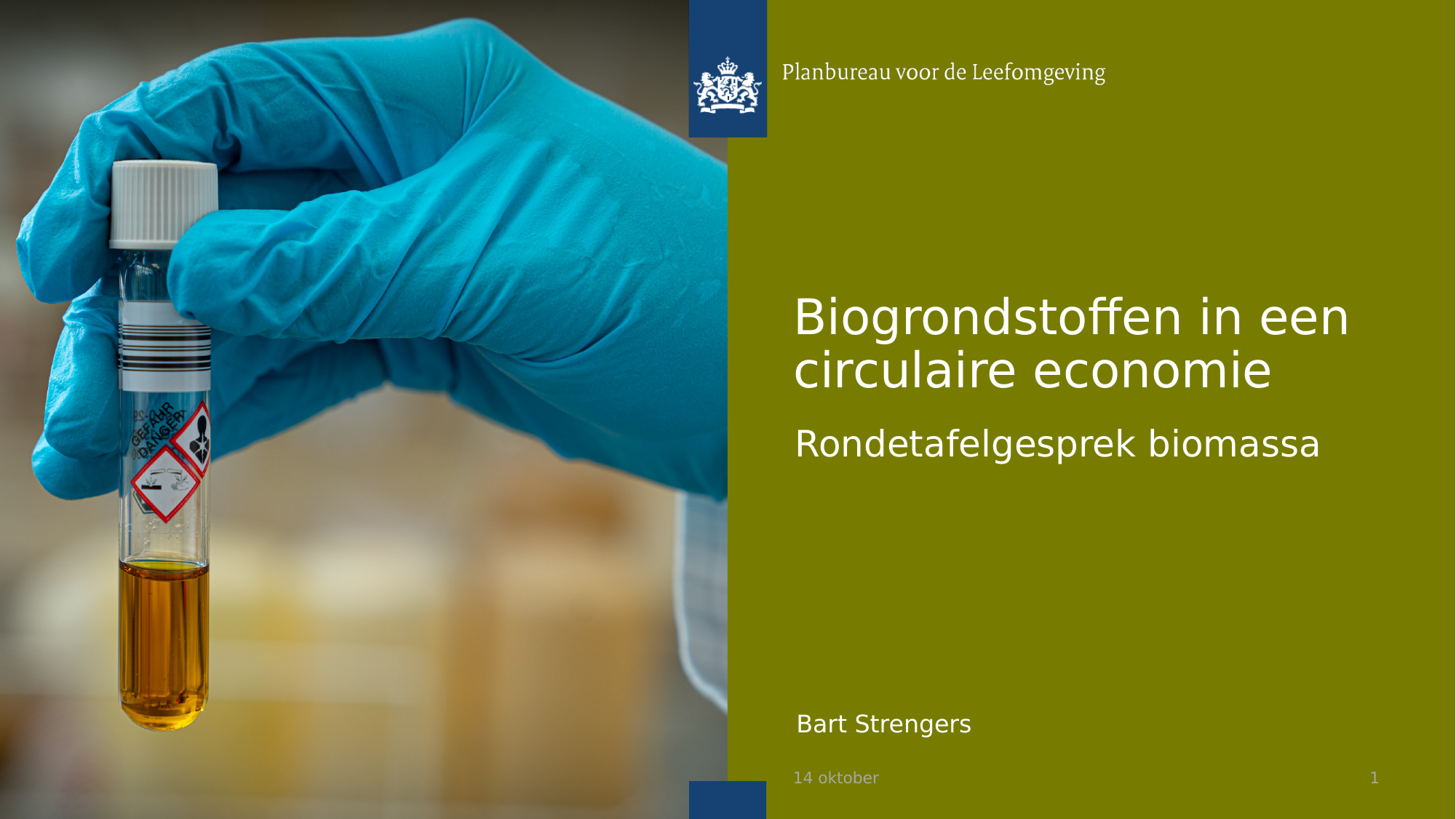

# Biogrondstoffen in een circulaire economie
Rondetafelgesprek biomassa

Bart Strengers

14 oktober
1